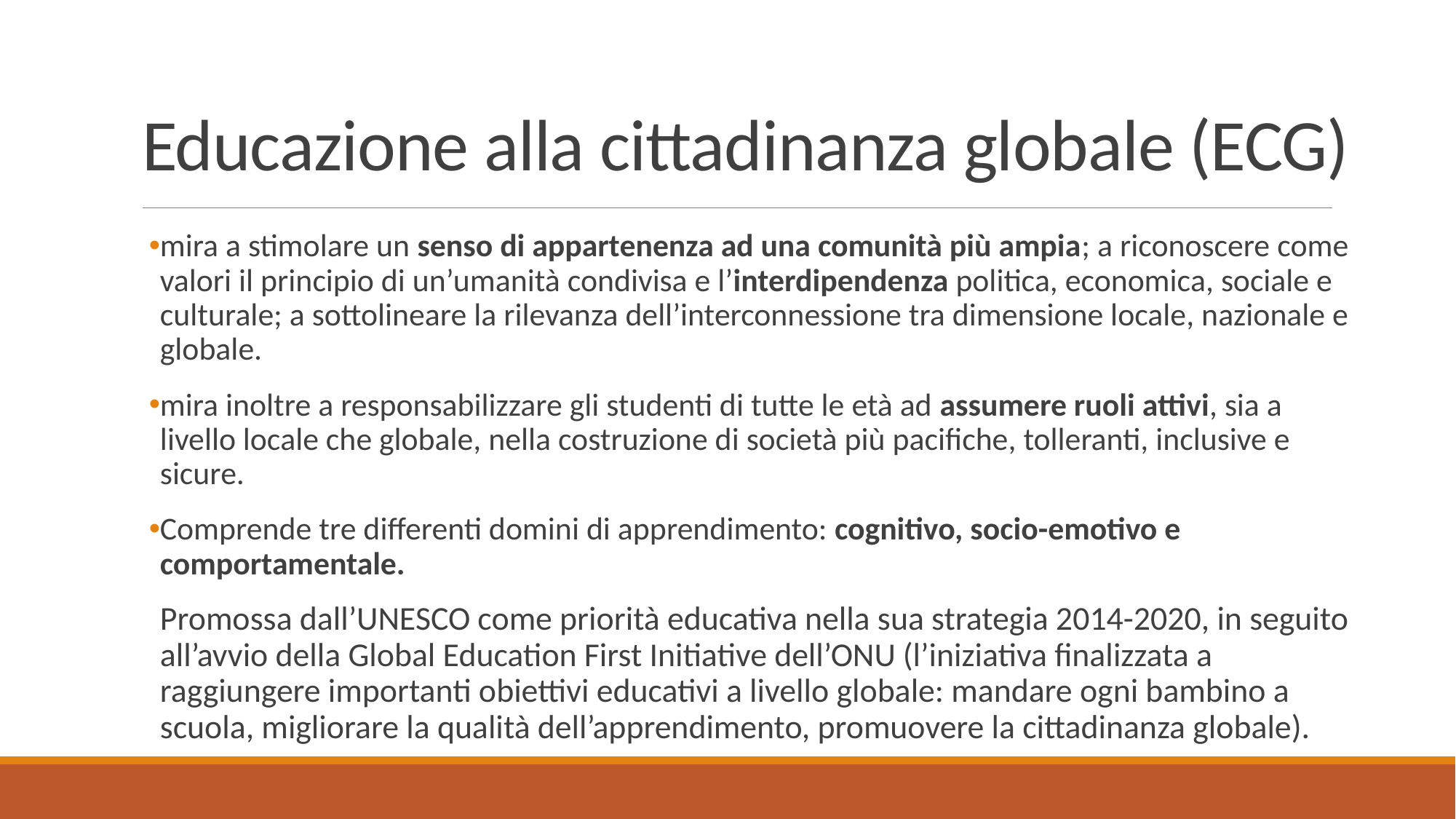

# Educazione alla cittadinanza globale (ECG)
mira a stimolare un senso di appartenenza ad una comunità più ampia; a riconoscere come valori il principio di un’umanità condivisa e l’interdipendenza politica, economica, sociale e culturale; a sottolineare la rilevanza dell’interconnessione tra dimensione locale, nazionale e globale.
mira inoltre a responsabilizzare gli studenti di tutte le età ad assumere ruoli attivi, sia a livello locale che globale, nella costruzione di società più pacifiche, tolleranti, inclusive e sicure.
Comprende tre differenti domini di apprendimento: cognitivo, socio-emotivo e comportamentale.

Promossa dall’UNESCO come priorità educativa nella sua strategia 2014-2020, in seguito all’avvio della Global Education First Initiative dell’ONU (l’iniziativa finalizzata a raggiungere importanti obiettivi educativi a livello globale: mandare ogni bambino a scuola, migliorare la qualità dell’apprendimento, promuovere la cittadinanza globale).